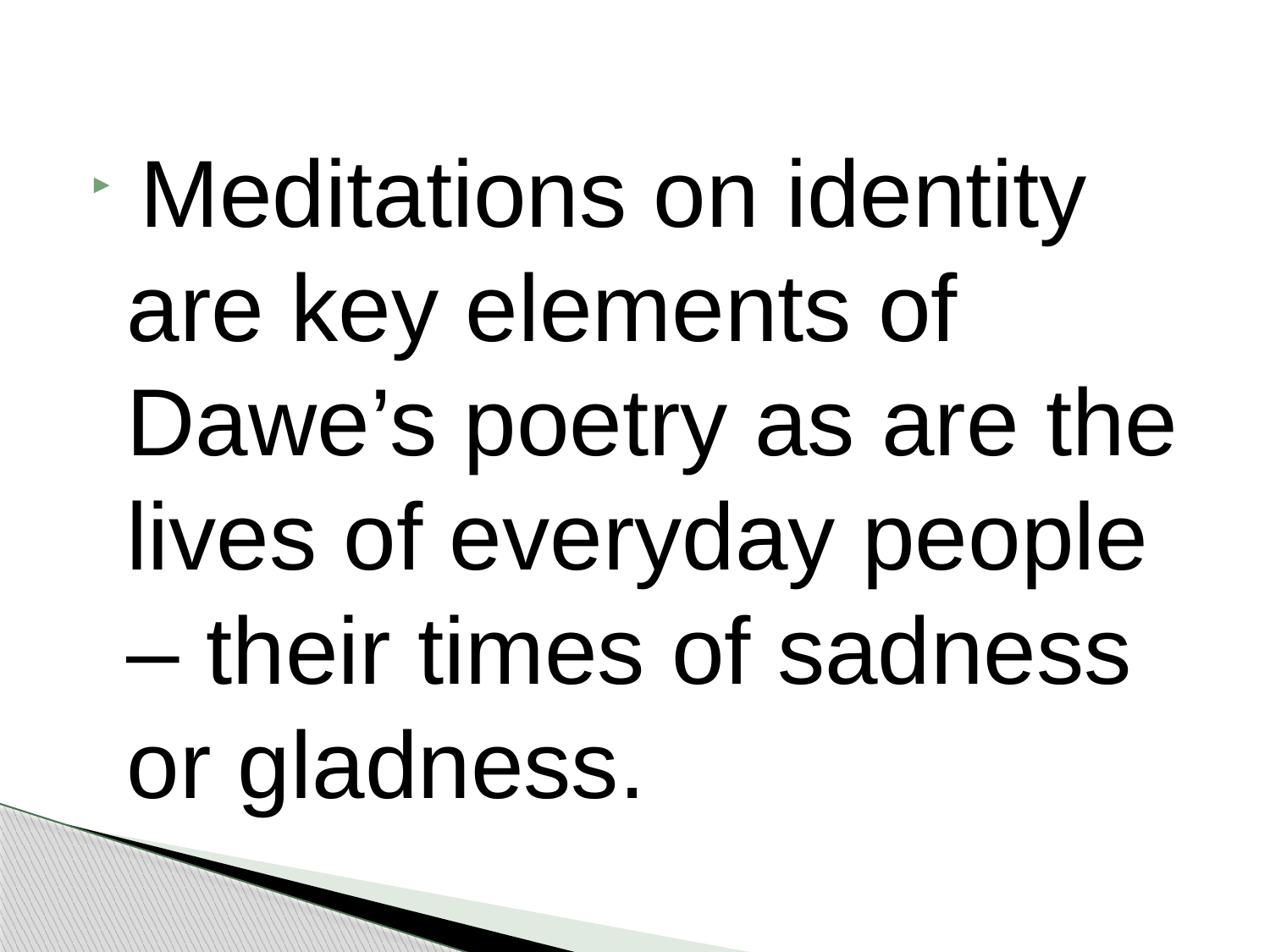

#
 Meditations on identity are key elements of Dawe’s poetry as are the lives of everyday people – their times of sadness or gladness.